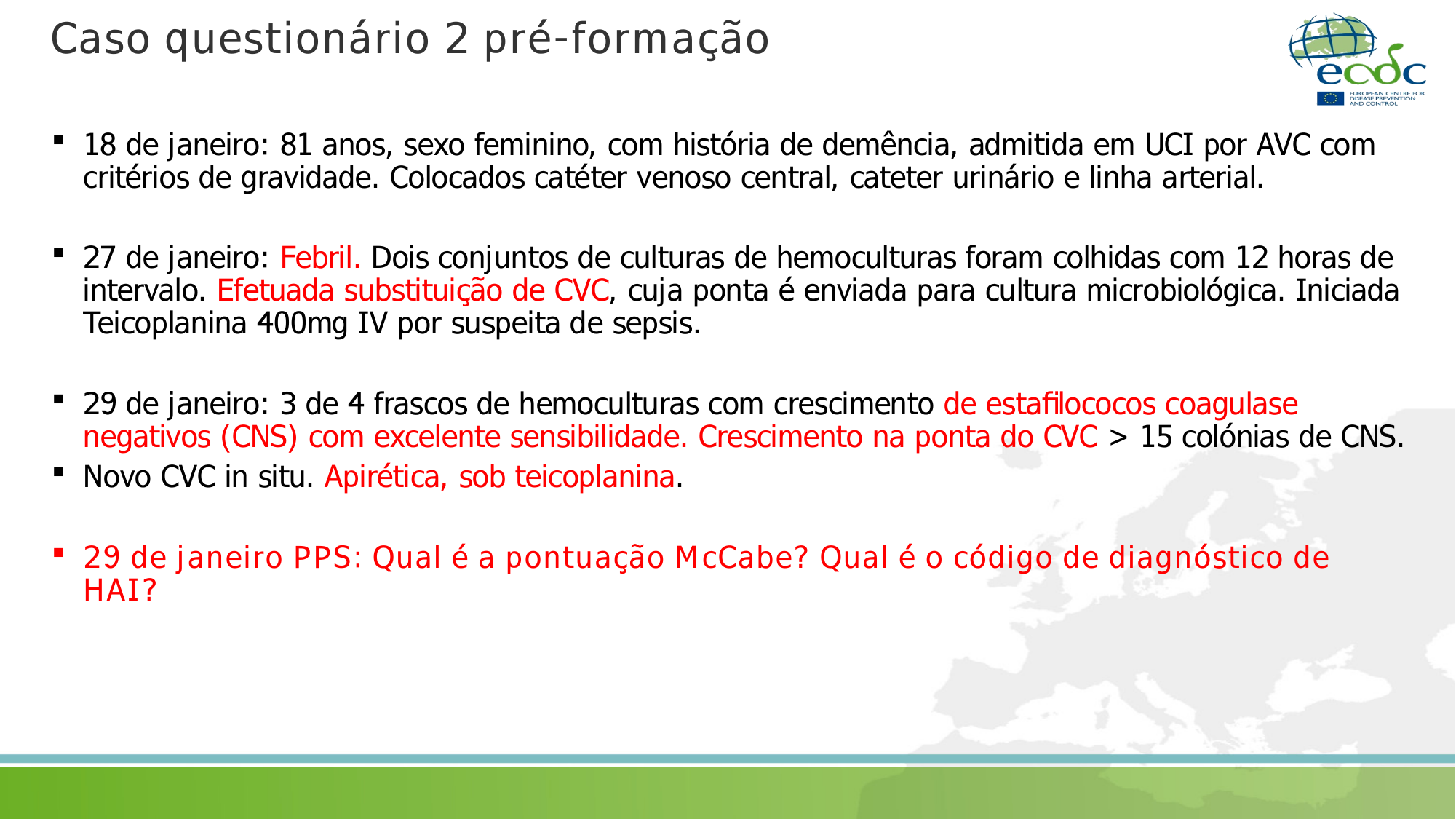

# Caso questionário 2 pré-formação
18 de janeiro: 81 anos, sexo feminino, com história de demência, admitida em UCI por AVC com critérios de gravidade. Colocados catéter venoso central, cateter urinário e linha arterial.

27 de janeiro: Febril. Dois conjuntos de culturas de hemoculturas foram colhidas com 12 horas de intervalo. Efetuada substituição de CVC, cuja ponta é enviada para cultura microbiológica. Iniciada Teicoplanina 400mg IV por suspeita de sepsis.

29 de janeiro: 3 de 4 frascos de hemoculturas com crescimento de estafilococos coagulase negativos (CNS) com excelente sensibilidade. Crescimento na ponta do CVC > 15 colónias de CNS.
Novo CVC in situ. Apirética, sob teicoplanina.

29 de janeiro PPS: Qual é a pontuação McCabe? Qual é o código de diagnóstico de HAI?